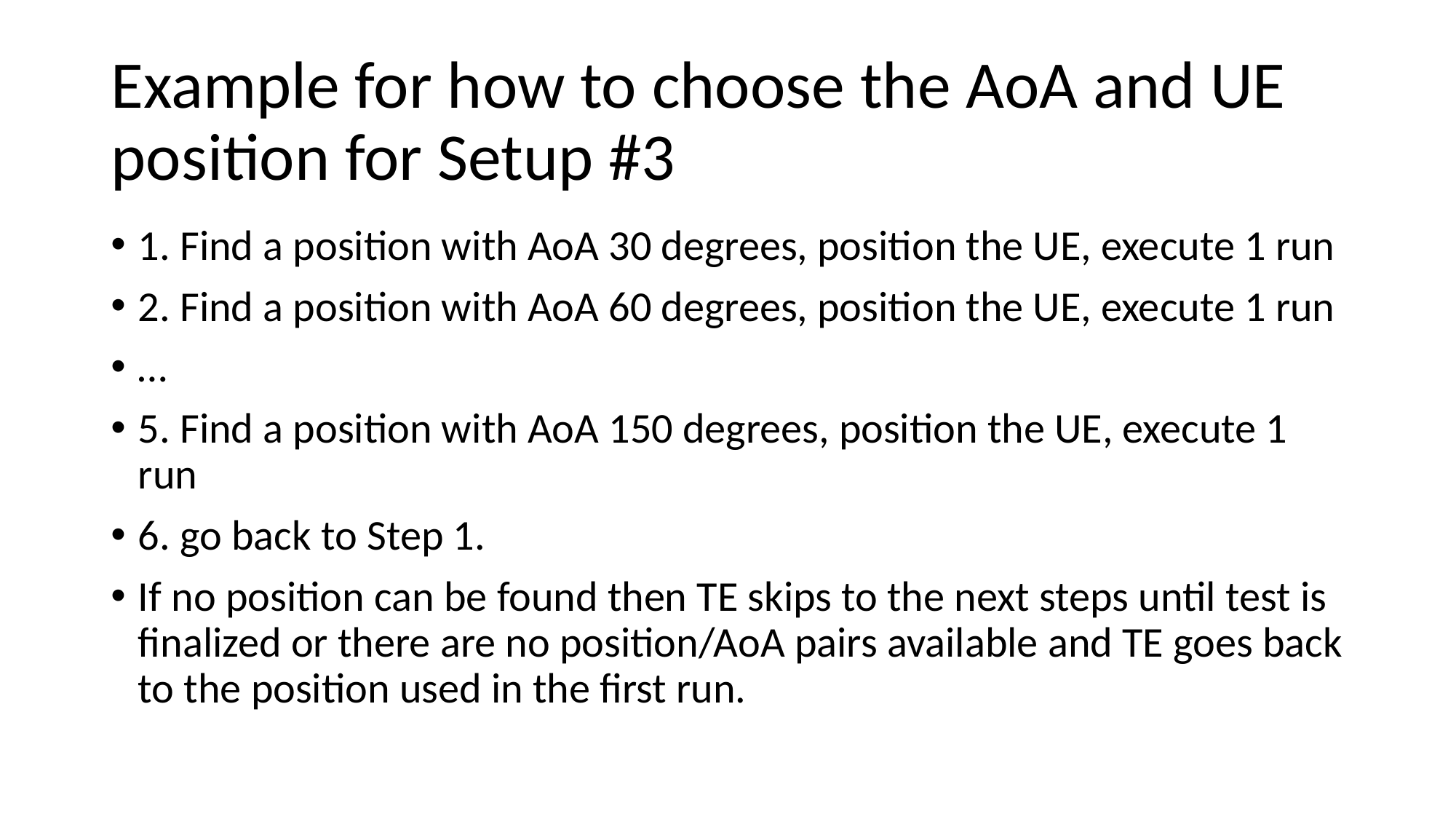

# Example for how to choose the AoA and UE position for Setup #3
1. Find a position with AoA 30 degrees, position the UE, execute 1 run
2. Find a position with AoA 60 degrees, position the UE, execute 1 run
…
5. Find a position with AoA 150 degrees, position the UE, execute 1 run
6. go back to Step 1.
If no position can be found then TE skips to the next steps until test is finalized or there are no position/AoA pairs available and TE goes back to the position used in the first run.